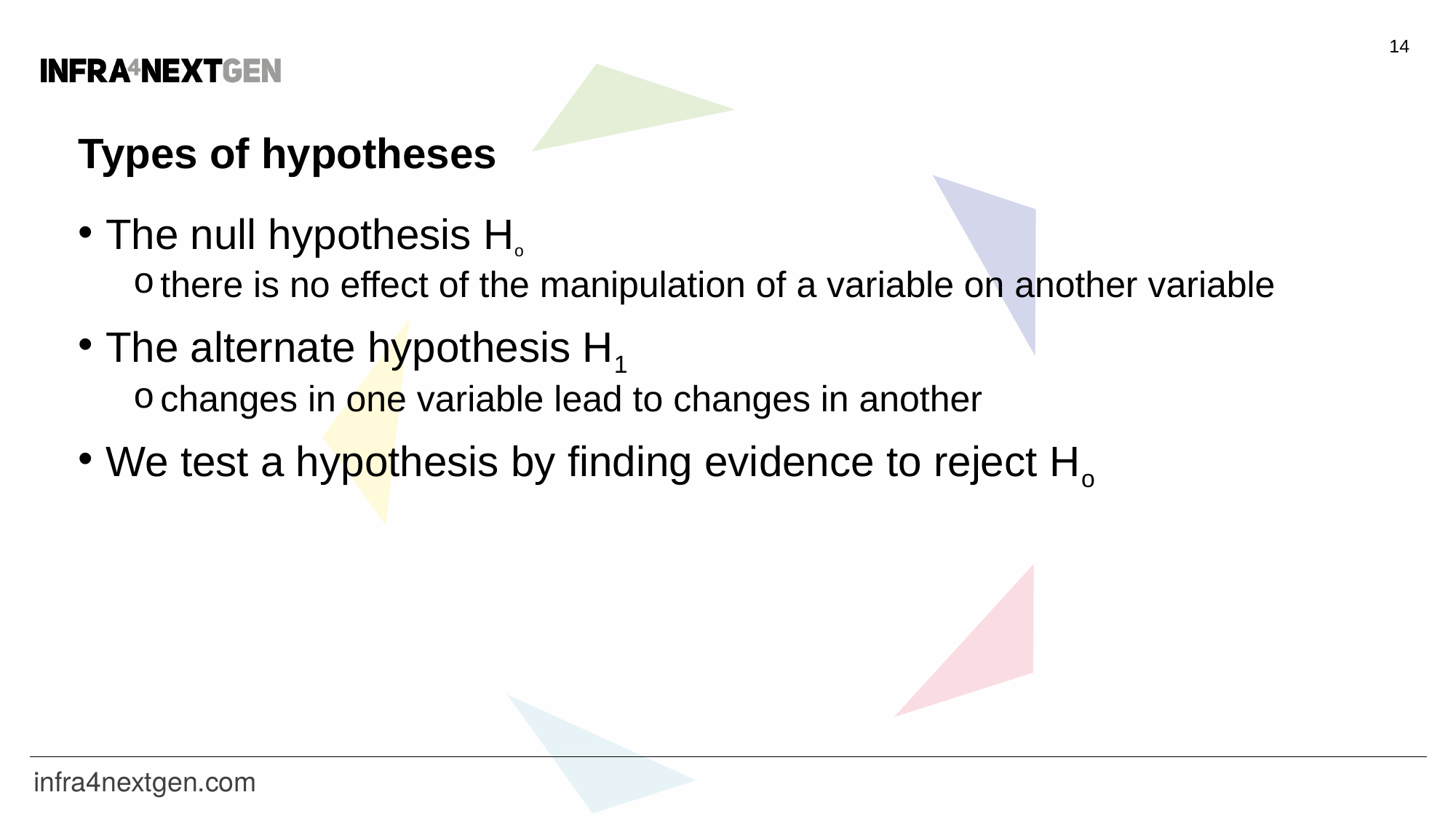

14
# Types of hypotheses
The null hypothesis Ho
there is no effect of the manipulation of a variable on another variable
The alternate hypothesis H1
changes in one variable lead to changes in another
We test a hypothesis by finding evidence to reject Ho
infra4nextgen.com